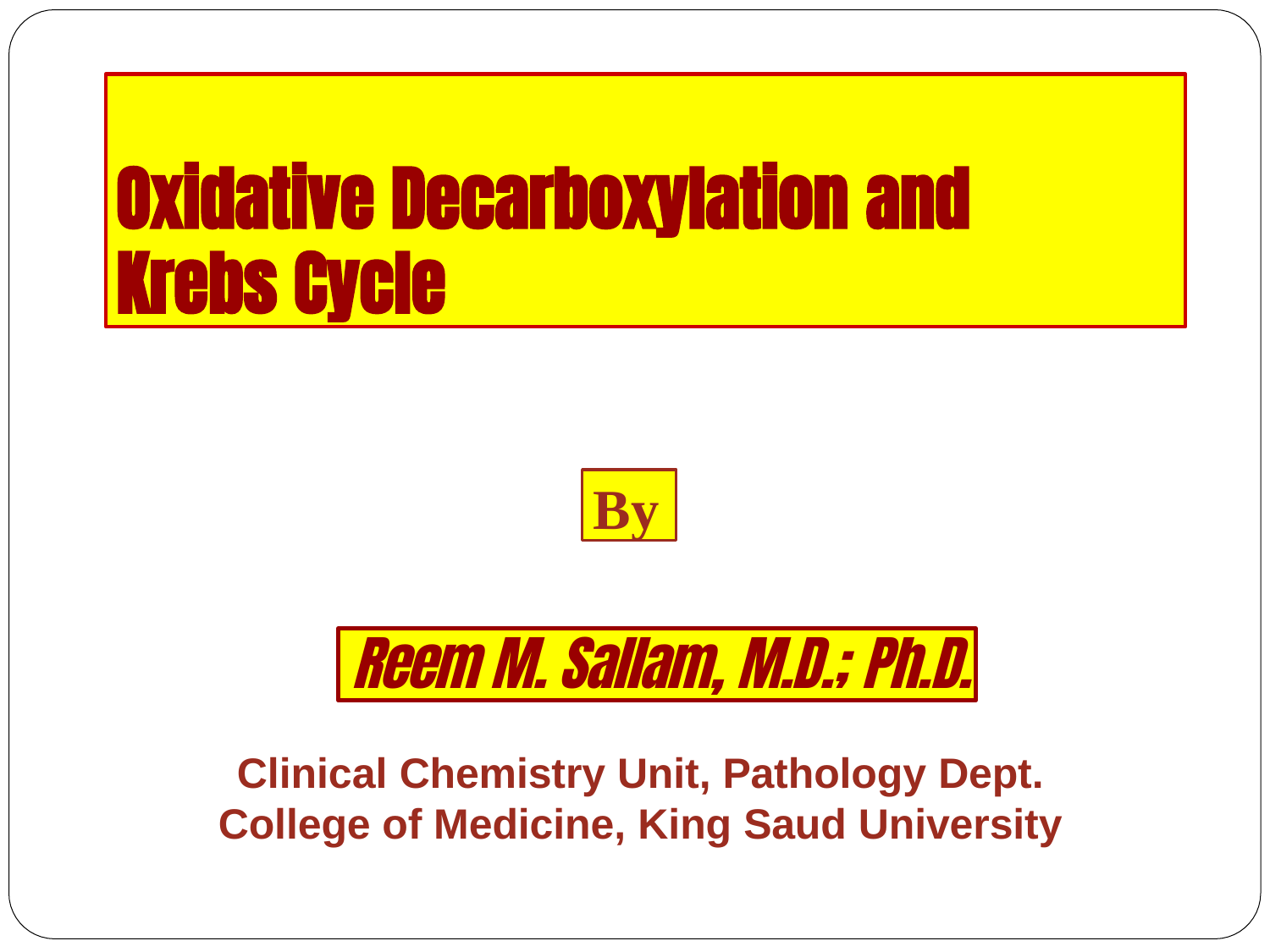

Oxidative Decarboxylation and
Krebs Cycle
By
Reem M. Sallam, M.D.; Ph.D.
Clinical Chemistry Unit, Pathology Dept.
College of Medicine, King Saud University